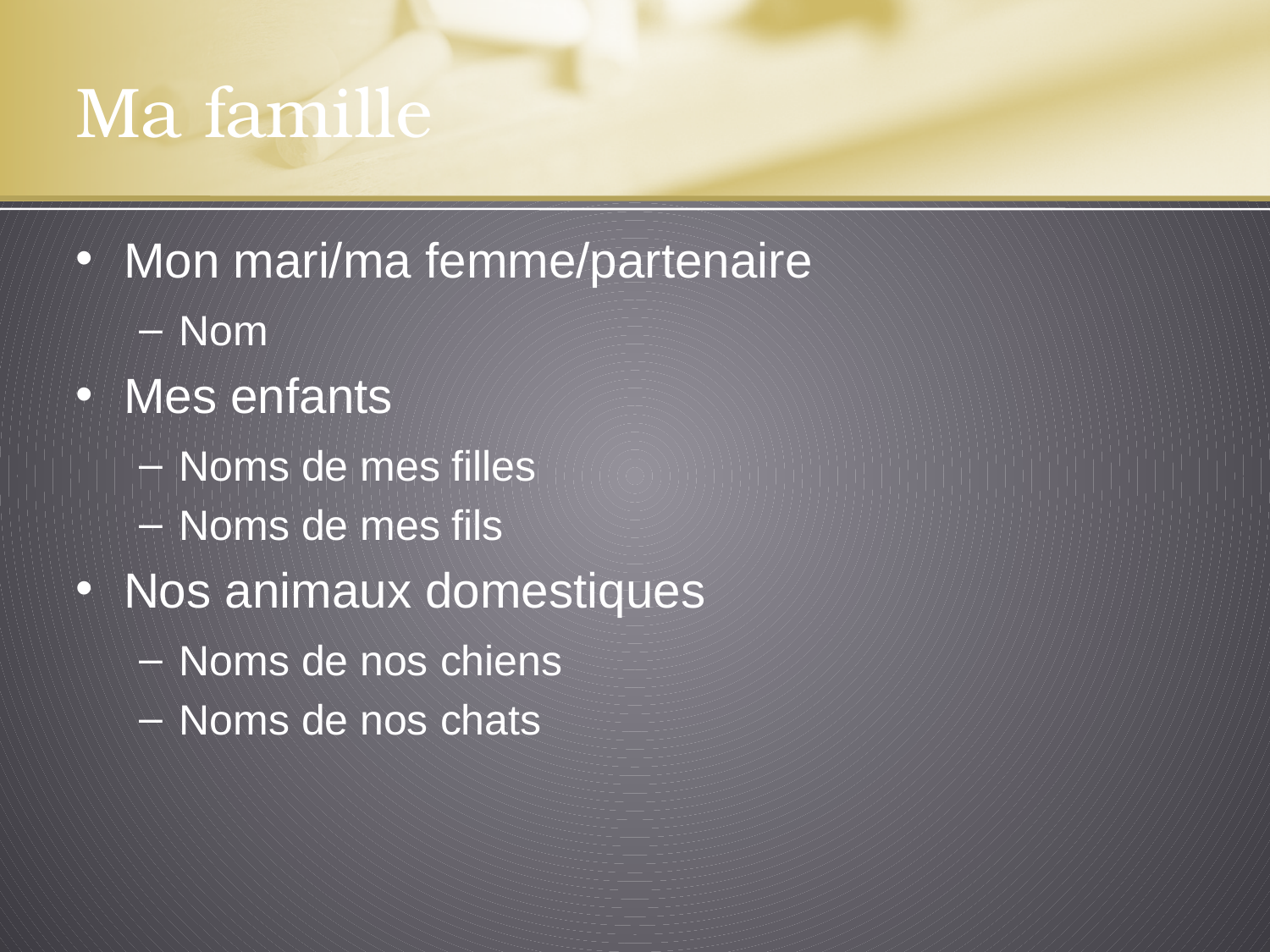

# Ma famille
Mon mari/ma femme/partenaire
Nom
Mes enfants
Noms de mes filles
Noms de mes fils
Nos animaux domestiques
Noms de nos chiens
Noms de nos chats